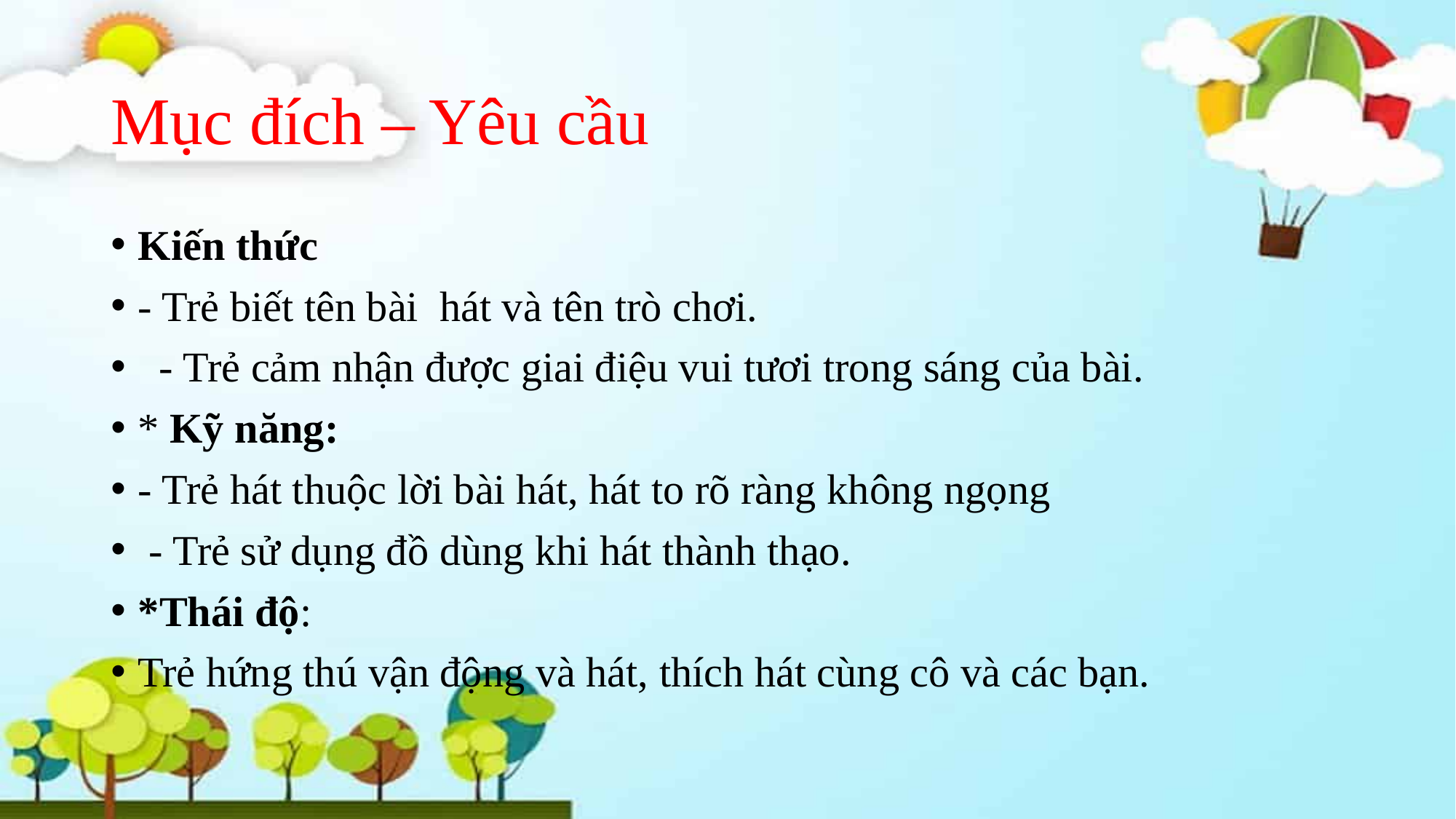

# Mục đích – Yêu cầu
Kiến thức
- Trẻ biết tên bài  hát và tên trò chơi.
  - Trẻ cảm nhận được giai điệu vui tươi trong sáng của bài.
* Kỹ năng:
- Trẻ hát thuộc lời bài hát, hát to rõ ràng không ngọng
 - Trẻ sử dụng đồ dùng khi hát thành thạo.
*Thái độ:
Trẻ hứng thú vận động và hát, thích hát cùng cô và các bạn.